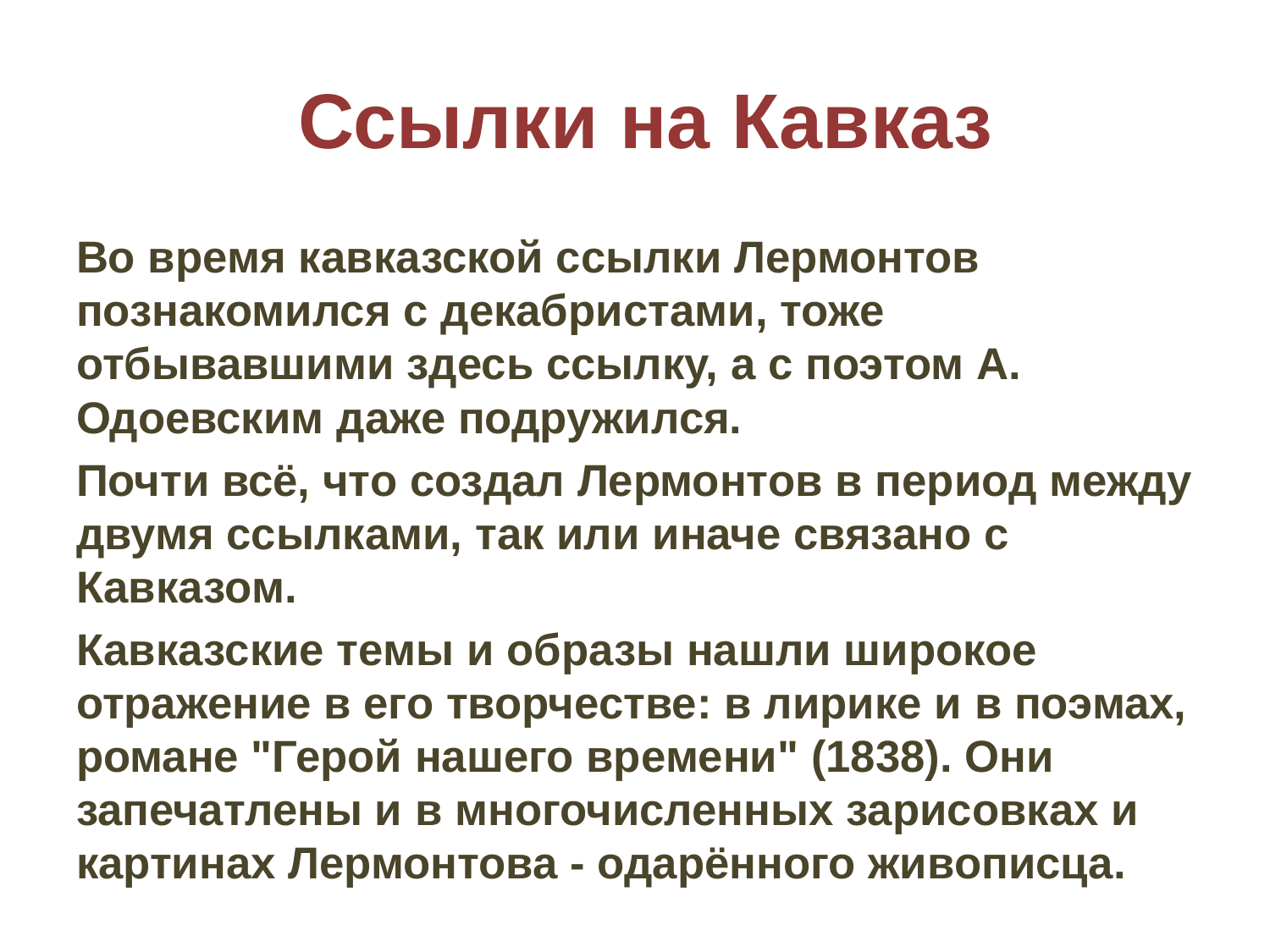

# Ссылки на Кавказ
Во время кавказской ссылки Лермонтов познакомился с декабристами, тоже отбывавшими здесь ссылку, а с поэтом А. Одоевским даже подружился.
Почти всё, что создал Лермонтов в период между двумя ссылками, так или иначе связано с Кавказом.
Кавказские темы и образы нашли широкое отражение в его творчестве: в лирике и в поэмах, романе "Герой нашего времени" (1838). Они запечатлены и в многочисленных зарисовках и картинах Лермонтова - одарённого живописца.